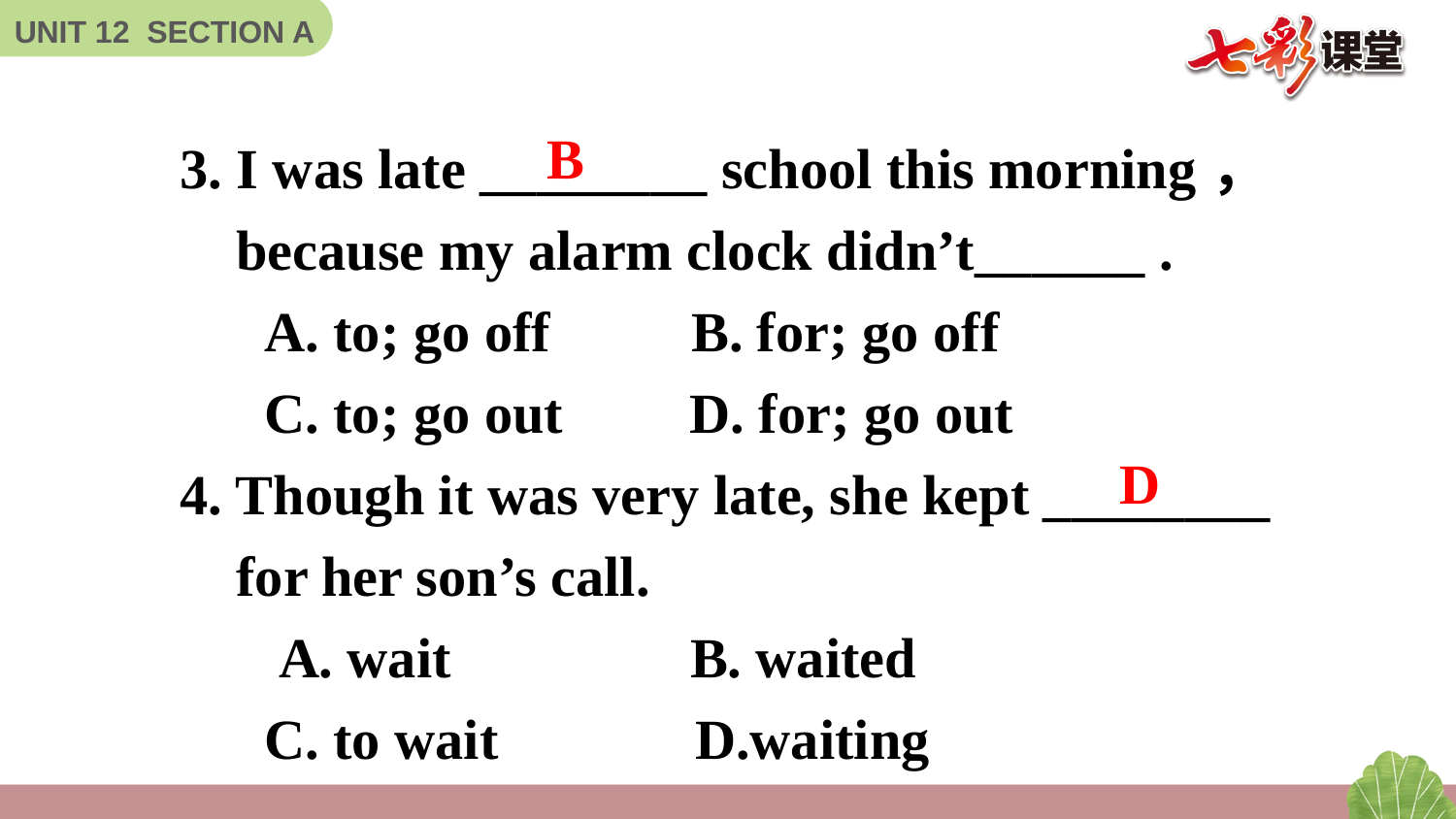

3. I was late ________ school this morning，
    because my alarm clock didn’t______ .
      A. to; go off          B. for; go off
      C. to; go out         D. for; go out
4. Though it was very late, she kept ________
    for her son’s call.
       A. wait                 B. waited
      C. to wait              D.waiting
B
D